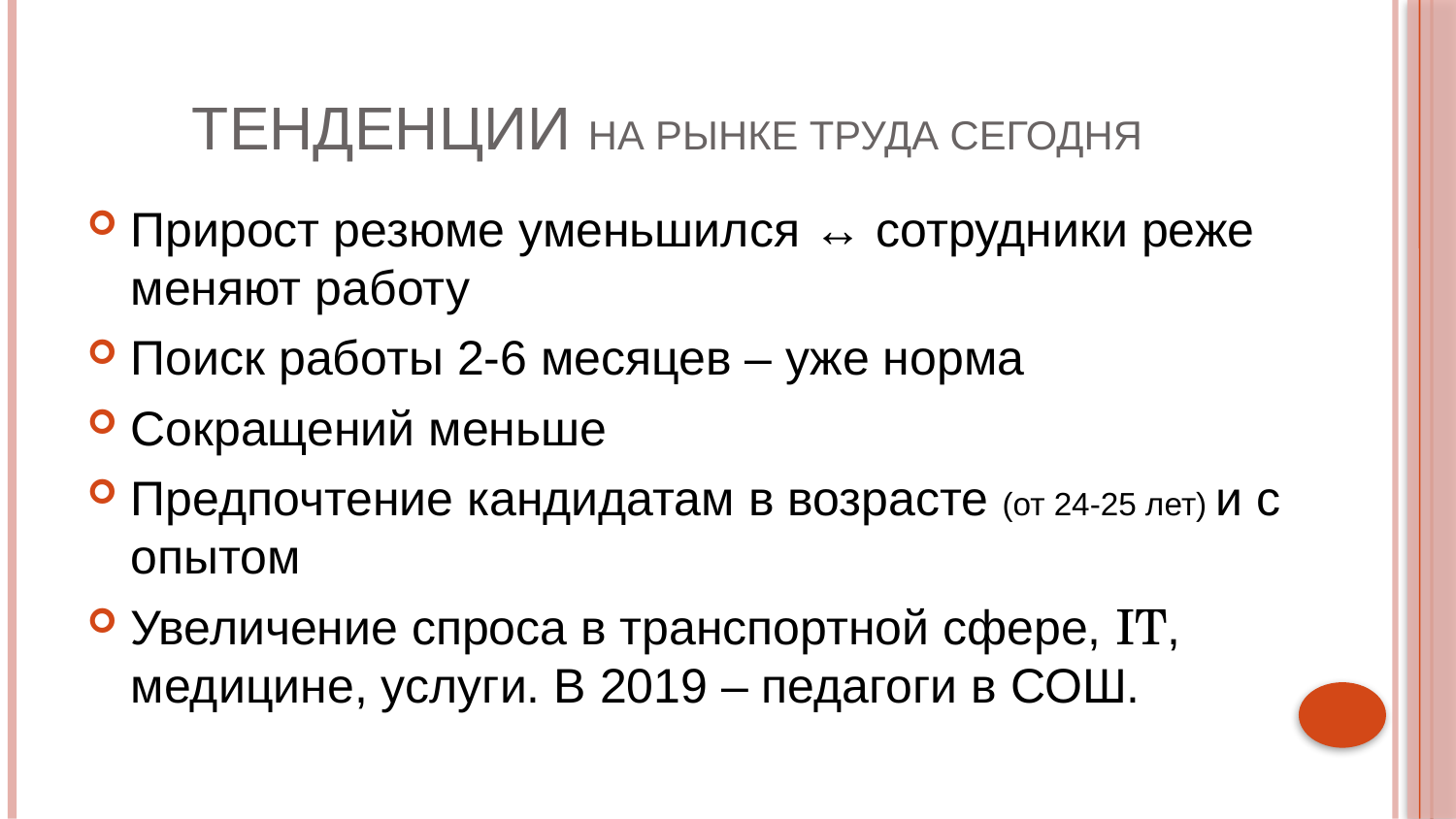

# Тенденции на рынке труда сегодня
Прирост резюме уменьшился ↔ сотрудники реже меняют работу
Поиск работы 2-6 месяцев – уже норма
Сокращений меньше
Предпочтение кандидатам в возрасте (от 24-25 лет) и с опытом
Увеличение спроса в транспортной сфере, IT, медицине, услуги. В 2019 – педагоги в СОШ.